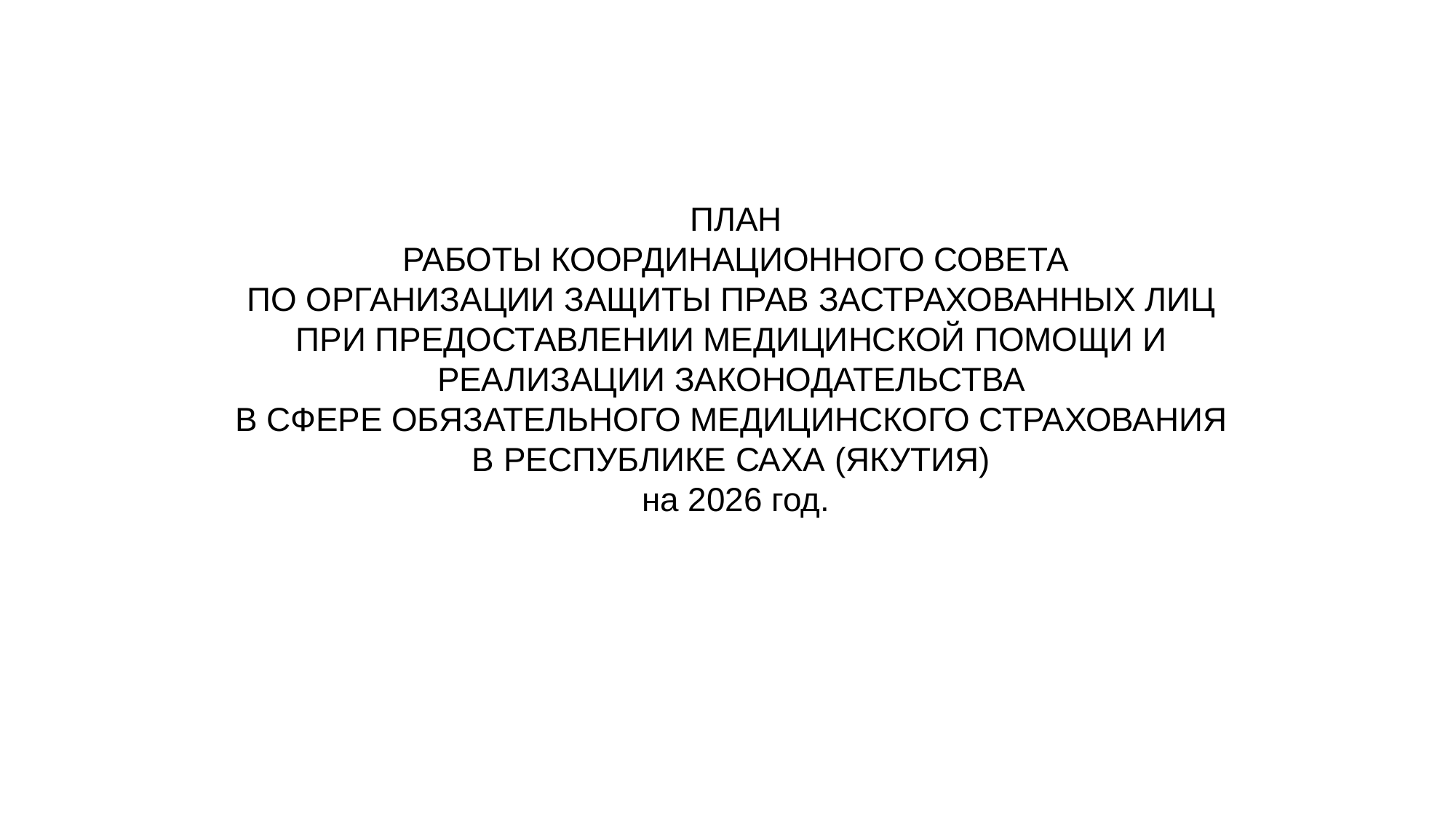

ПЛАН
РАБОТЫ КООРДИНАЦИОННОГО СОВЕТА
ПО ОРГАНИЗАЦИИ ЗАЩИТЫ ПРАВ ЗАСТРАХОВАННЫХ ЛИЦ
ПРИ ПРЕДОСТАВЛЕНИИ МЕДИЦИНСКОЙ ПОМОЩИ И
РЕАЛИЗАЦИИ ЗАКОНОДАТЕЛЬСТВА
В СФЕРЕ ОБЯЗАТЕЛЬНОГО МЕДИЦИНСКОГО СТРАХОВАНИЯ
В РЕСПУБЛИКЕ САХА (ЯКУТИЯ)
на 2026 год.